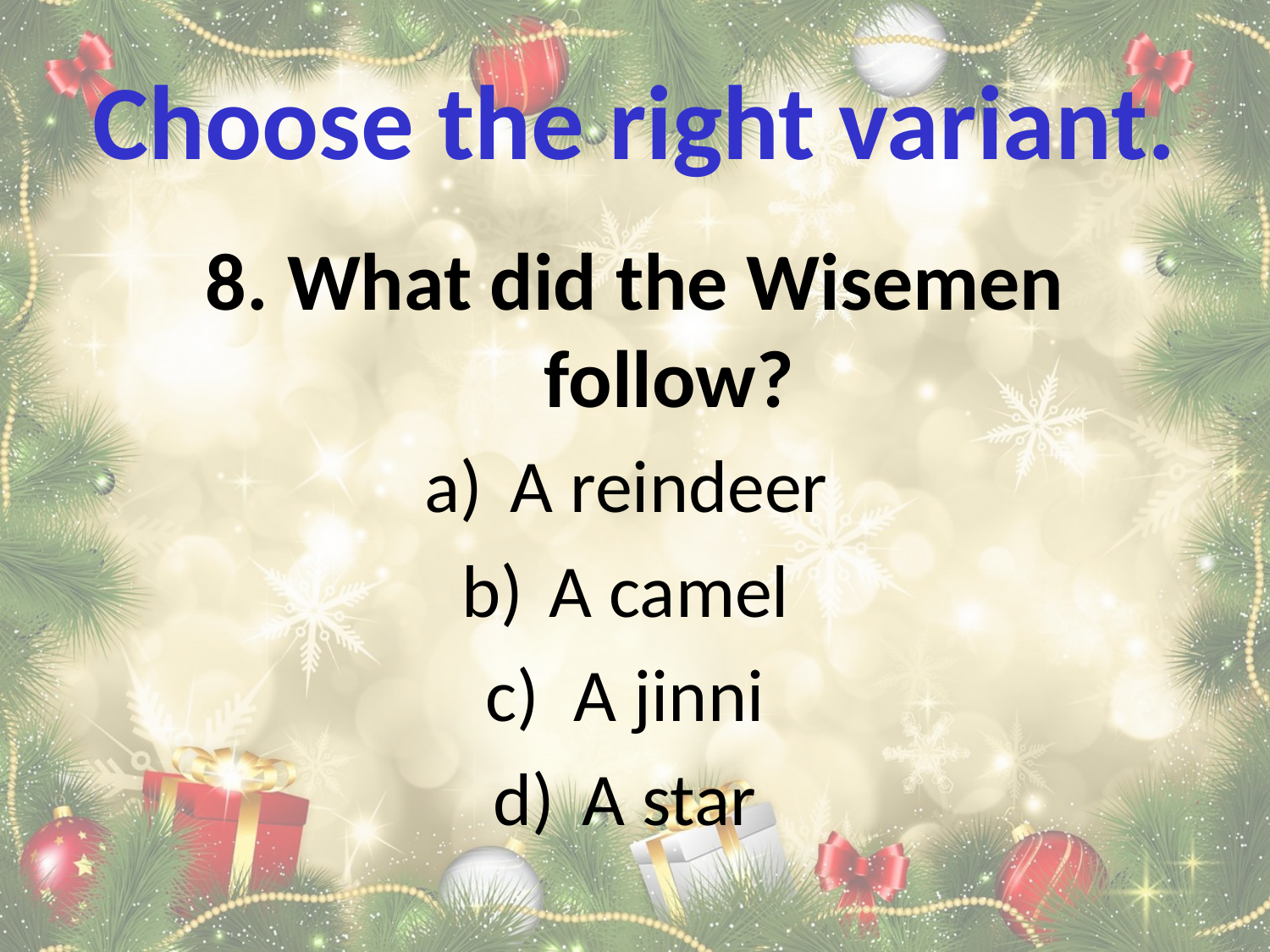

# Choose the right variant.
8. What did the Wisemen follow?
A reindeer
A camel
A jinni
A star